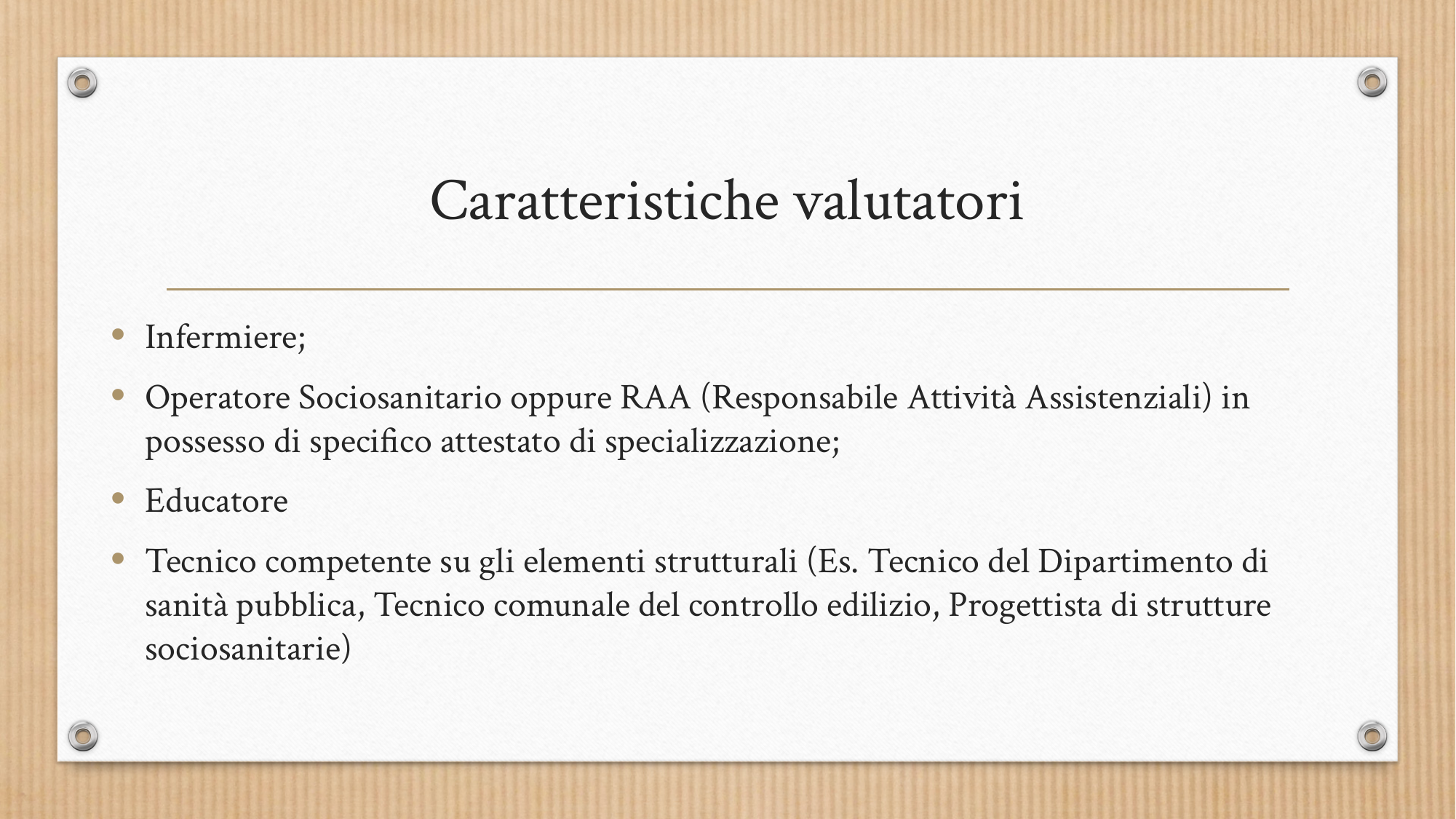

# Caratteristiche valutatori

Infermiere;
Operatore Sociosanitario oppure RAA (Responsabile Attività Assistenziali) in possesso di specifico attestato di specializzazione;
Educatore
Tecnico competente su gli elementi strutturali (Es. Tecnico del Dipartimento di sanità pubblica, Tecnico comunale del controllo edilizio, Progettista di strutture sociosanitarie)